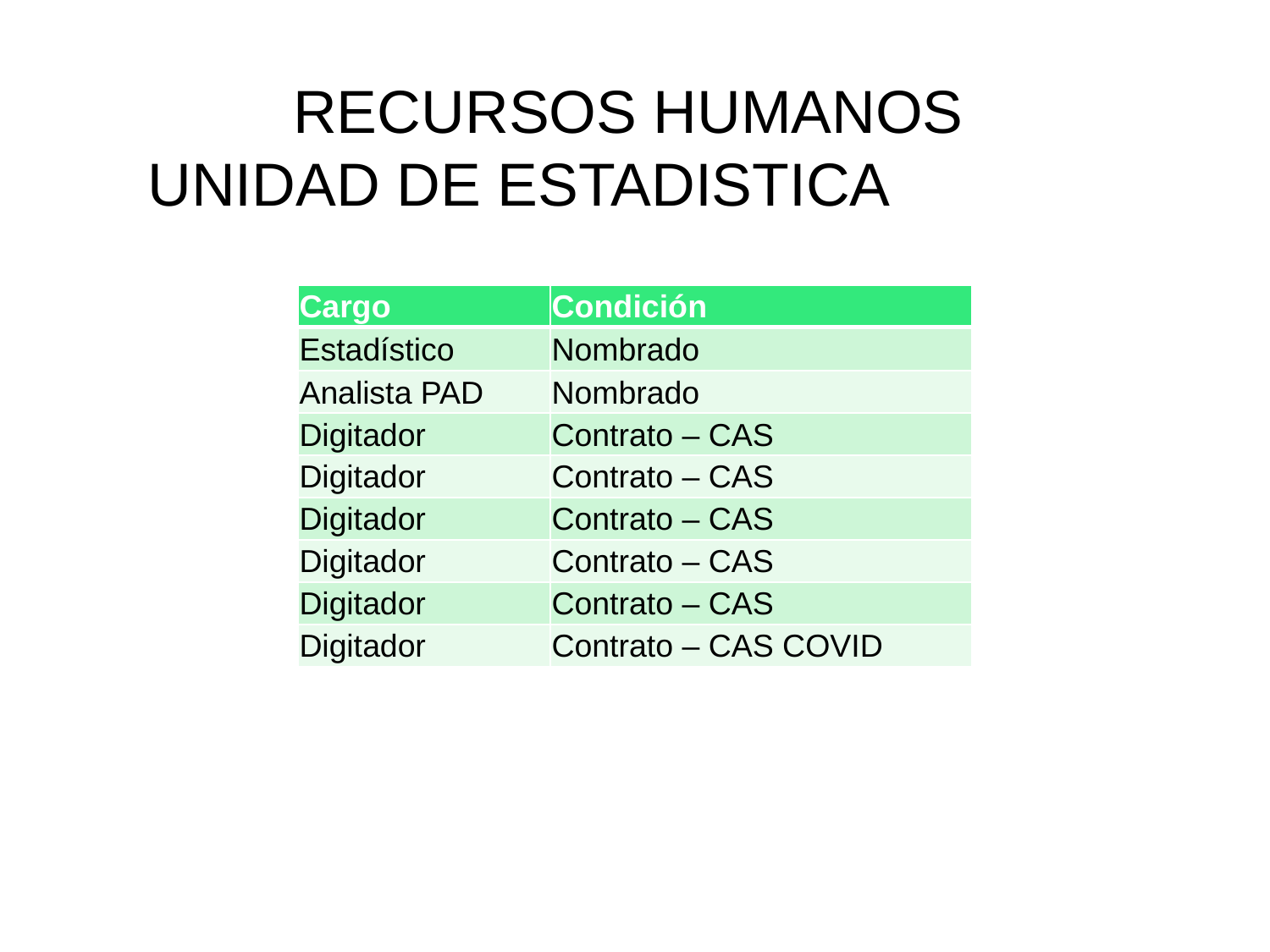

RECURSOS HUMANOS
UNIDAD DE ESTADISTICA
| Cargo | Condición |
| --- | --- |
| Estadístico | Nombrado |
| Analista PAD | Nombrado |
| Digitador | Contrato – CAS |
| Digitador | Contrato – CAS |
| Digitador | Contrato – CAS |
| Digitador | Contrato – CAS |
| Digitador | Contrato – CAS |
| Digitador | Contrato – CAS COVID |